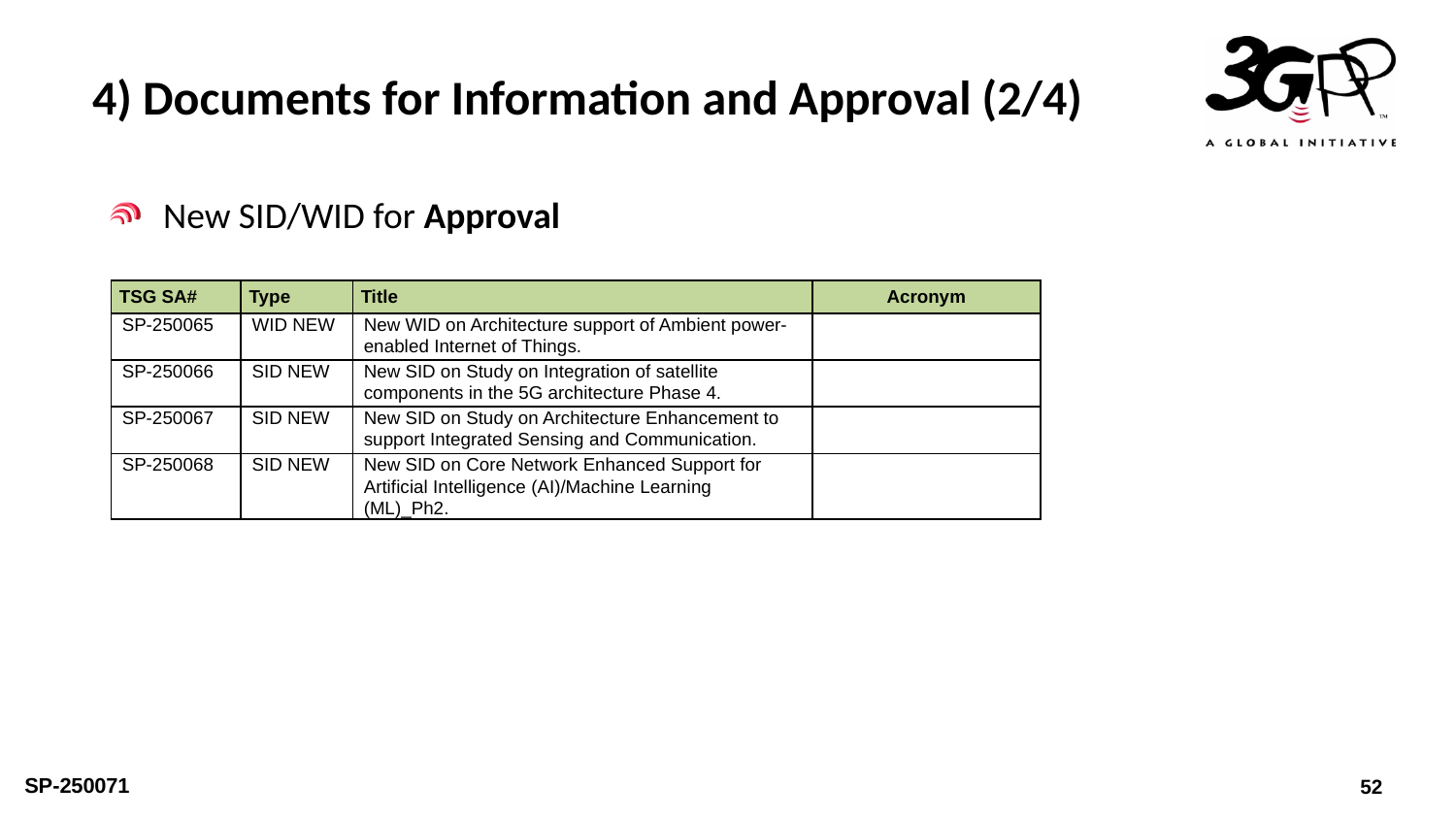

# 4) Documents for Information and Approval (2/4)
New SID/WID for Approval

| TSG SA# | Type | Title | Acronym |
| --- | --- | --- | --- |
| SP-250065 | WID NEW | New WID on Architecture support of Ambient power-enabled Internet of Things. |  |
| SP-250066 | SID NEW | New SID on Study on Integration of satellite components in the 5G architecture Phase 4. |  |
| SP-250067 | SID NEW | New SID on Study on Architecture Enhancement to support Integrated Sensing and Communication. |  |
| SP-250068 | SID NEW | New SID on Core Network Enhanced Support for Artificial Intelligence (AI)/Machine Learning (ML)\_Ph2. |  |